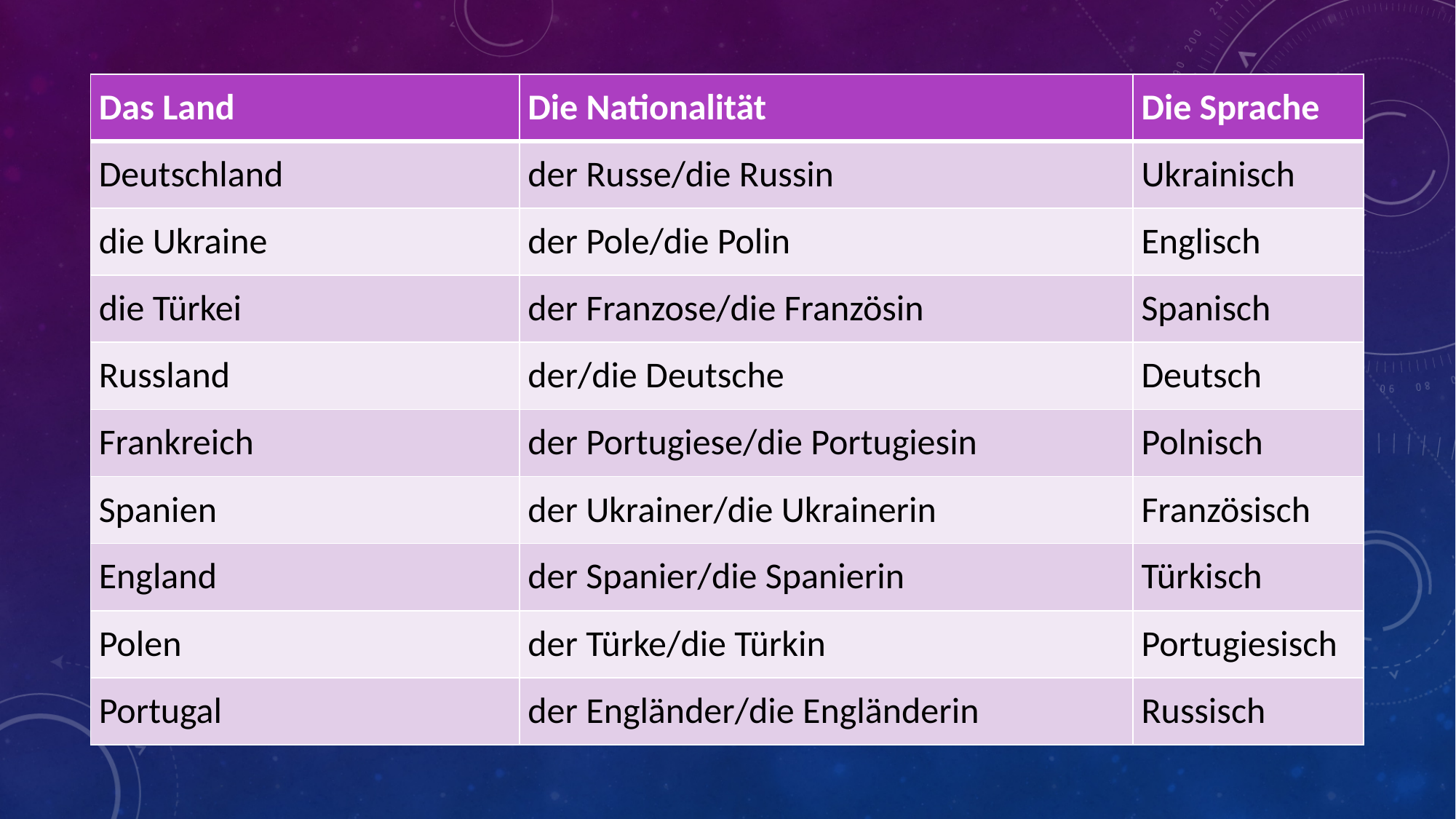

| Das Land | Die Nationalität | Die Sprache |
| --- | --- | --- |
| Deutschland | der Russe/die Russin | Ukrainisch |
| die Ukraine | der Pole/die Polin | Englisch |
| die Türkei | der Franzose/die Französin | Spanisch |
| Russland | der/die Deutsche | Deutsch |
| Frankreich | der Portugiese/die Portugiesin | Polnisch |
| Spanien | der Ukrainer/die Ukrainerin | Französisch |
| England | der Spanier/die Spanierin | Türkisch |
| Polen | der Türke/die Türkin | Portugiesisch |
| Portugal | der Engländer/die Engländerin | Russisch |